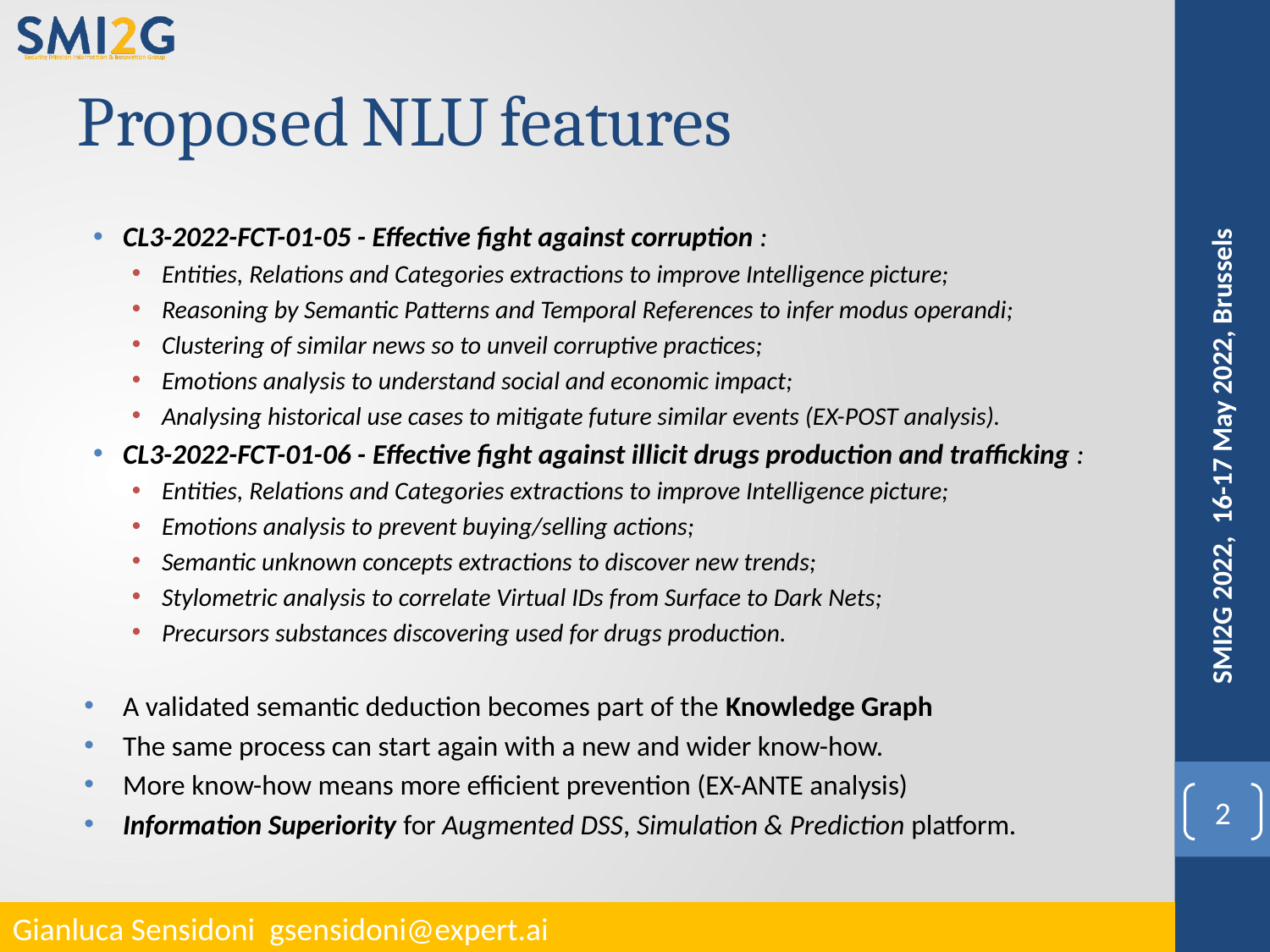

# Proposed NLU features
CL3-2022-FCT-01-05 - Effective fight against corruption :
Entities, Relations and Categories extractions to improve Intelligence picture;
Reasoning by Semantic Patterns and Temporal References to infer modus operandi;
Clustering of similar news so to unveil corruptive practices;
Emotions analysis to understand social and economic impact;
Analysing historical use cases to mitigate future similar events (EX-POST analysis).
CL3-2022-FCT-01-06 - Effective fight against illicit drugs production and trafficking :
Entities, Relations and Categories extractions to improve Intelligence picture;
Emotions analysis to prevent buying/selling actions;
Semantic unknown concepts extractions to discover new trends;
Stylometric analysis to correlate Virtual IDs from Surface to Dark Nets;
Precursors substances discovering used for drugs production.

A validated semantic deduction becomes part of the Knowledge Graph
The same process can start again with a new and wider know-how.
More know-how means more efficient prevention (EX-ANTE analysis)
Information Superiority for Augmented DSS, Simulation & Prediction platform.
SMI2G 2022,  16-17 May 2022, Brussels
2
Gianluca Sensidoni  gsensidoni@expert.ai